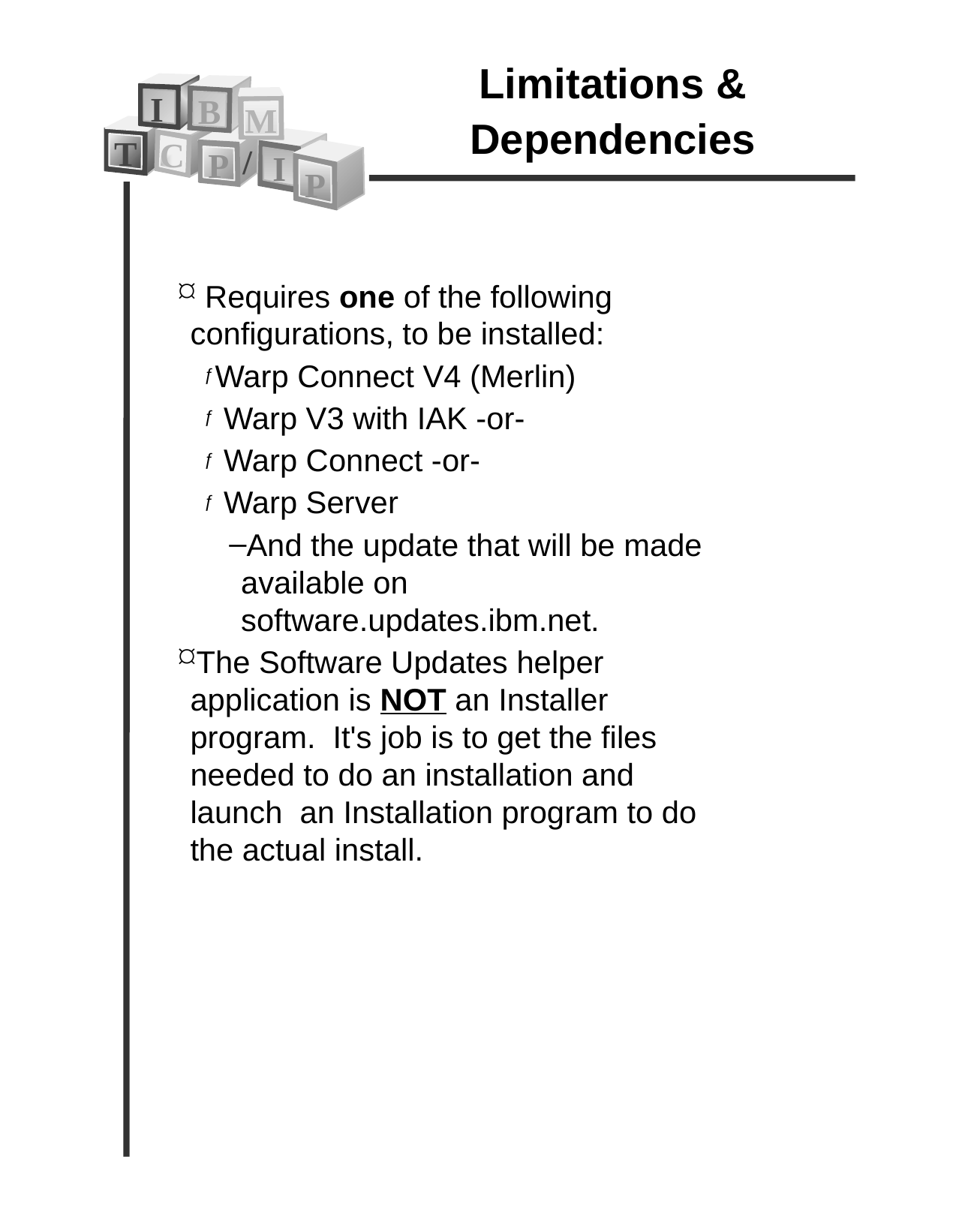

Limitations & Dependencies

I

B

M

T
C

/

P

I

P

 Requires one of the following configurations, to be installed:
Warp Connect V4 (Merlin)
 Warp V3 with IAK -or-
 Warp Connect -or-
 Warp Server
And the update that will be made available on software.updates.ibm.net.
The Software Updates helper  application is NOT an Installer program.  It's job is to get the files needed to do an installation and launch  an Installation program to do the actual install.